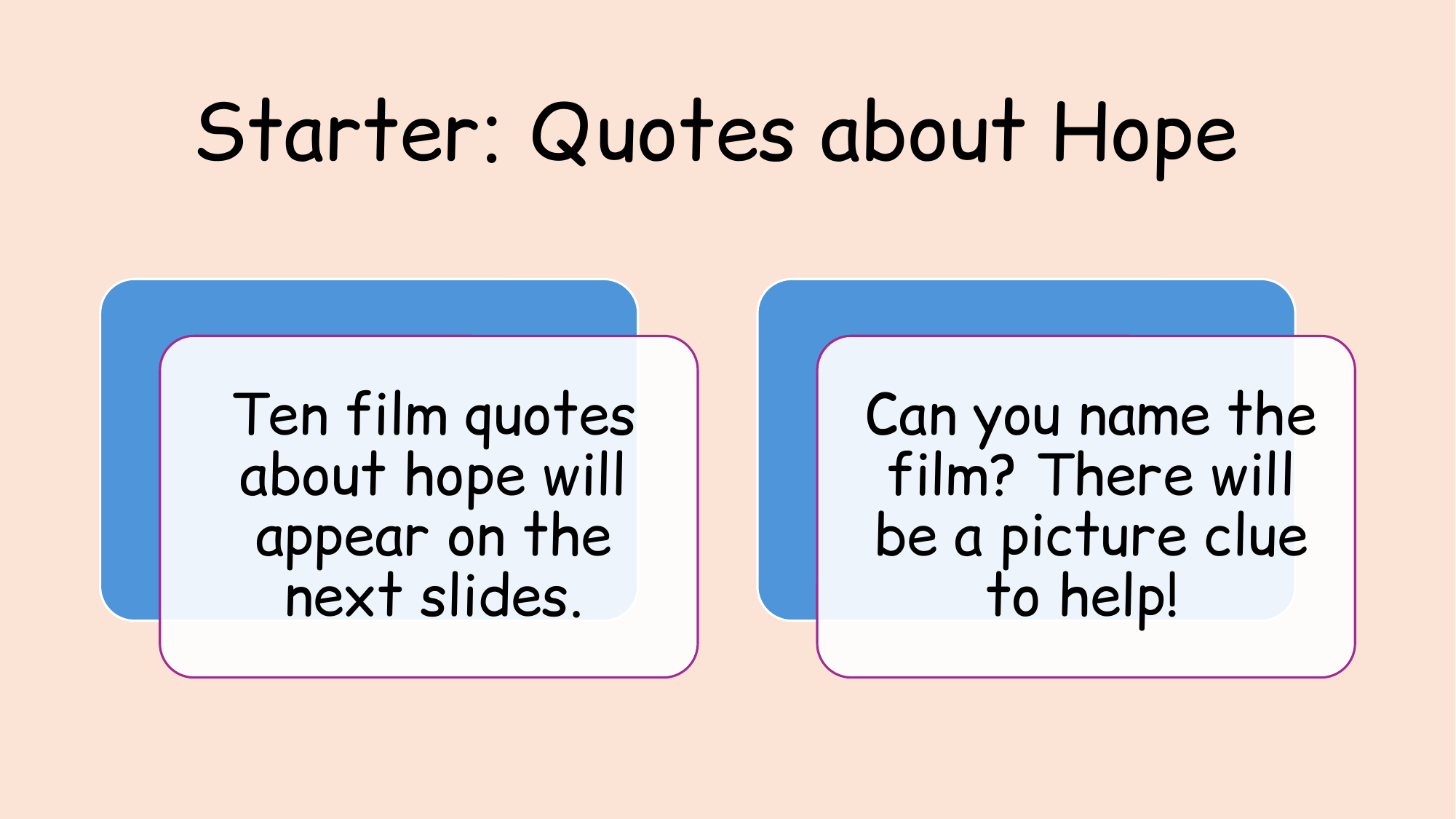

# Starter: Quotes about Hope
Ten film quotes about hope will appear on the next slides.
Can you name the film? There will be a picture clue to help!